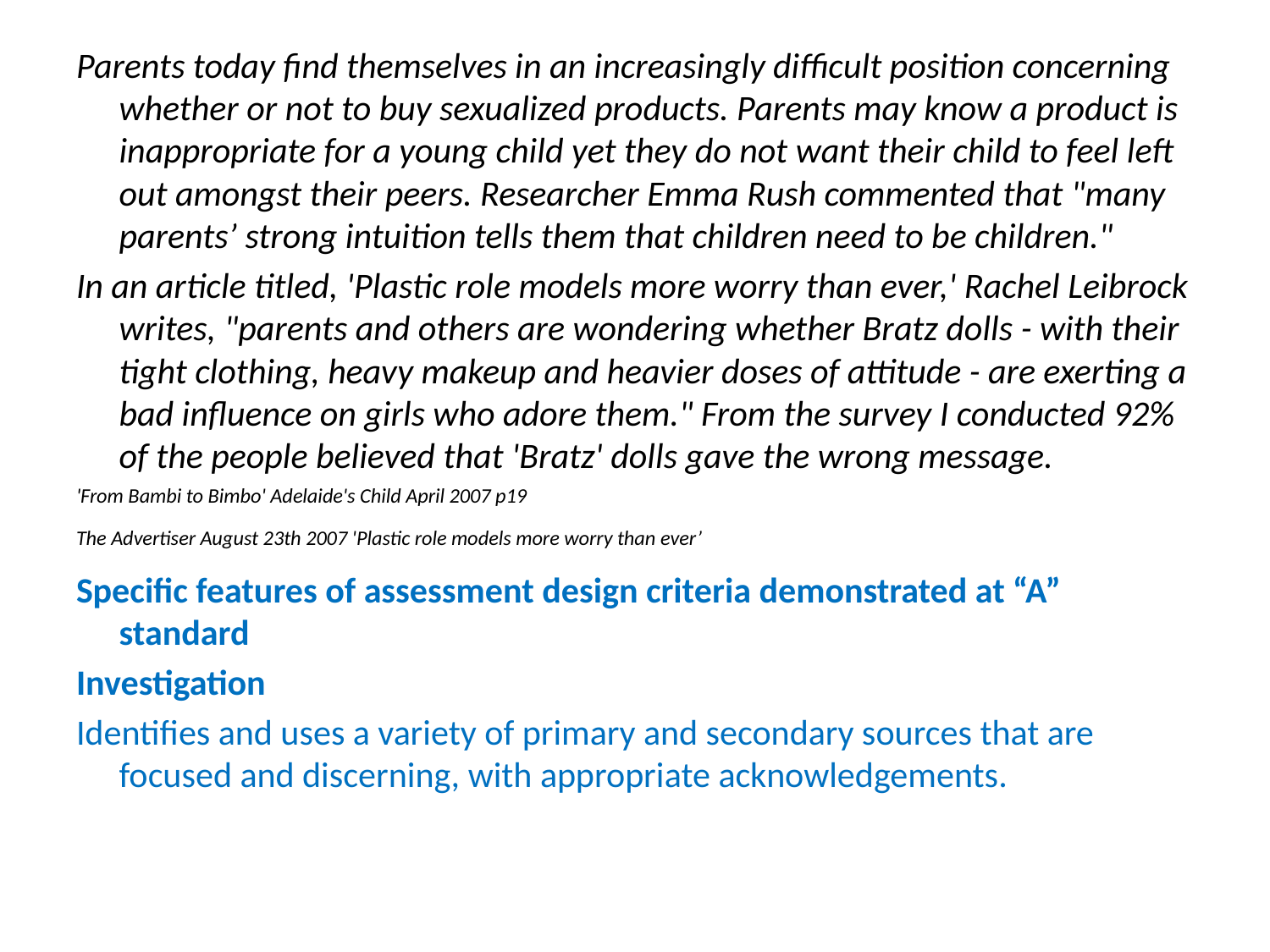

Parents today find themselves in an increasingly difficult position concerning whether or not to buy sexualized products. Parents may know a product is inappropriate for a young child yet they do not want their child to feel left out amongst their peers. Researcher Emma Rush commented that "many parents’ strong intuition tells them that children need to be children."
In an article titled, 'Plastic role models more worry than ever,' Rachel Leibrock writes, "parents and others are wondering whether Bratz dolls - with their tight clothing, heavy makeup and heavier doses of attitude - are exerting a bad influence on girls who adore them." From the survey I conducted 92% of the people believed that 'Bratz' dolls gave the wrong message.
'From Bambi to Bimbo' Adelaide's Child April 2007 p19
The Advertiser August 23th 2007 'Plastic role models more worry than ever’
Specific features of assessment design criteria demonstrated at “A” standard
Investigation
Identifies and uses a variety of primary and secondary sources that are focused and discerning, with appropriate acknowledgements.